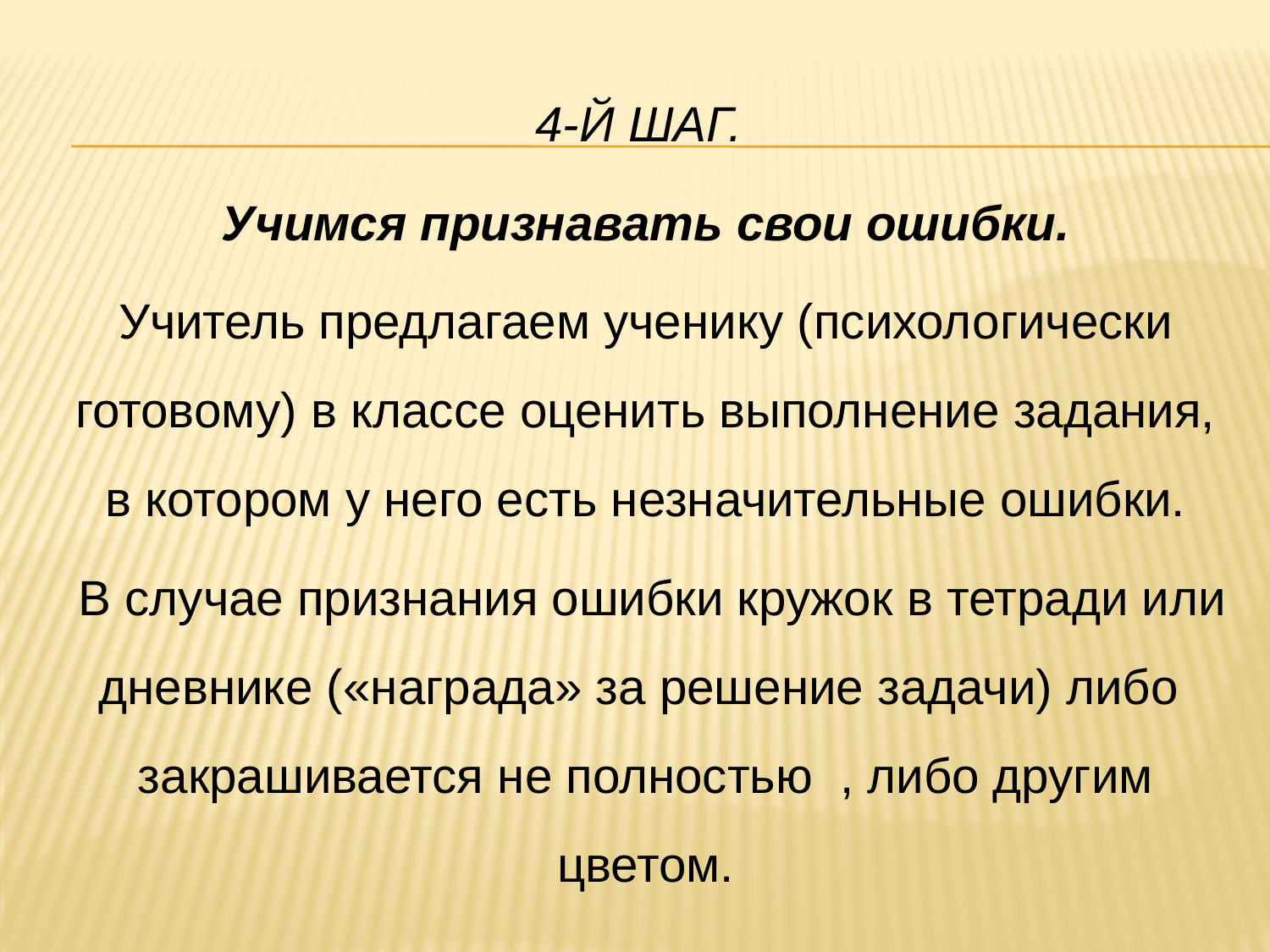

# 4-й шаг.
Учимся признавать свои ошибки.
Учитель предлагаем ученику (психологически готовому) в классе оценить выполнение задания, в котором у него есть незначительные ошибки.
 В случае признания ошибки кружок в тетради или дневнике («награда» за решение задачи) либо  закрашивается не полностью  , либо другим цветом.